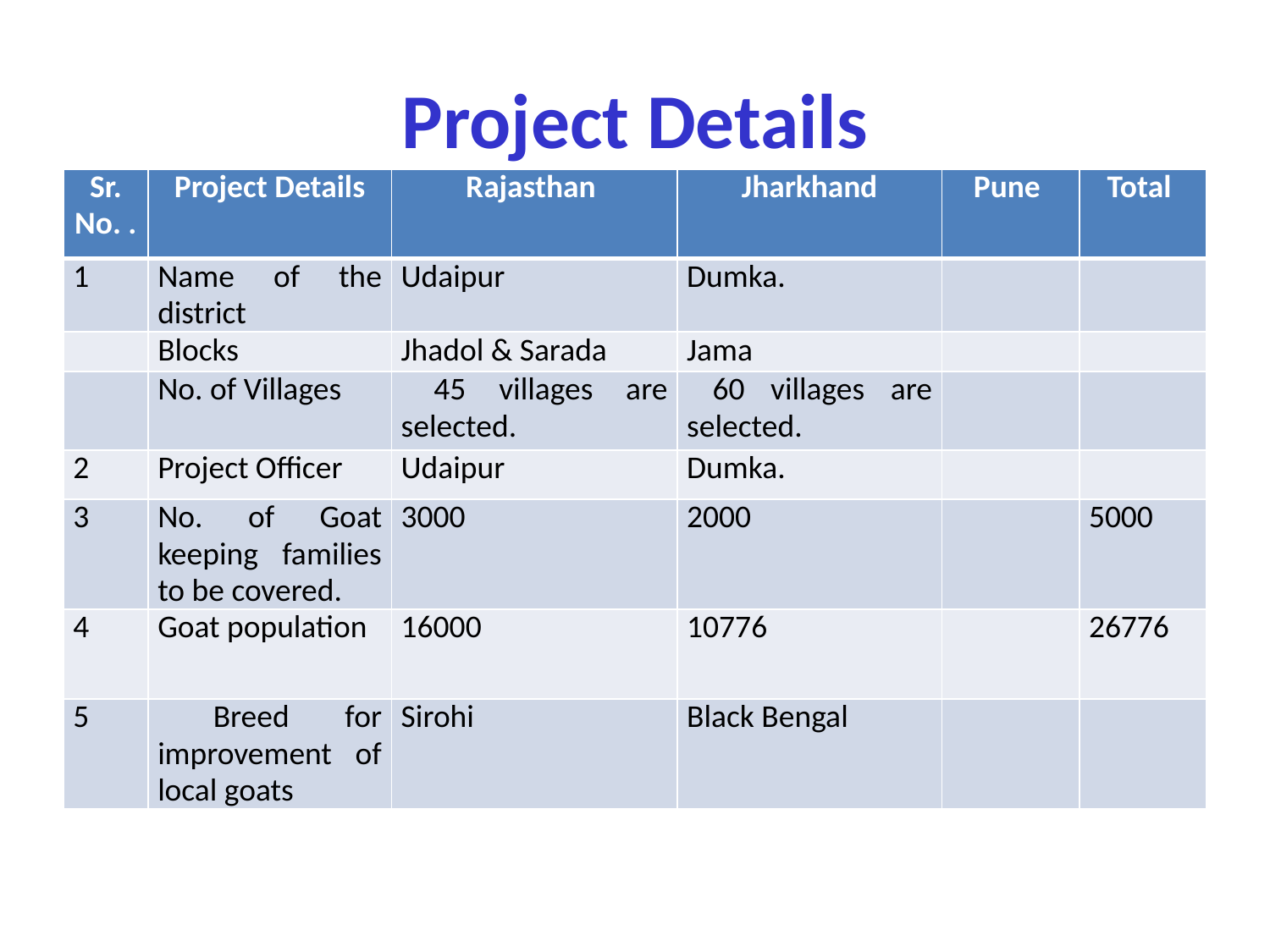

# Project Details
| Sr. No. . | Project Details | Rajasthan | Jharkhand | Pune | Total |
| --- | --- | --- | --- | --- | --- |
| 1 | Name of the district | Udaipur | Dumka. |  |  |
|  | Blocks | Jhadol & Sarada | Jama |  |  |
|  | No. of Villages | 45 villages are selected. | 60 villages are selected. |  |  |
| 2 | Project Officer | Udaipur | Dumka. |  |  |
| 3 | No. of Goat keeping families to be covered. | 3000 | 2000 |  | 5000 |
| 4 | Goat population | 16000 | 10776 |  | 26776 |
| 5 | Breed for improvement of local goats | Sirohi | Black Bengal |  |  |